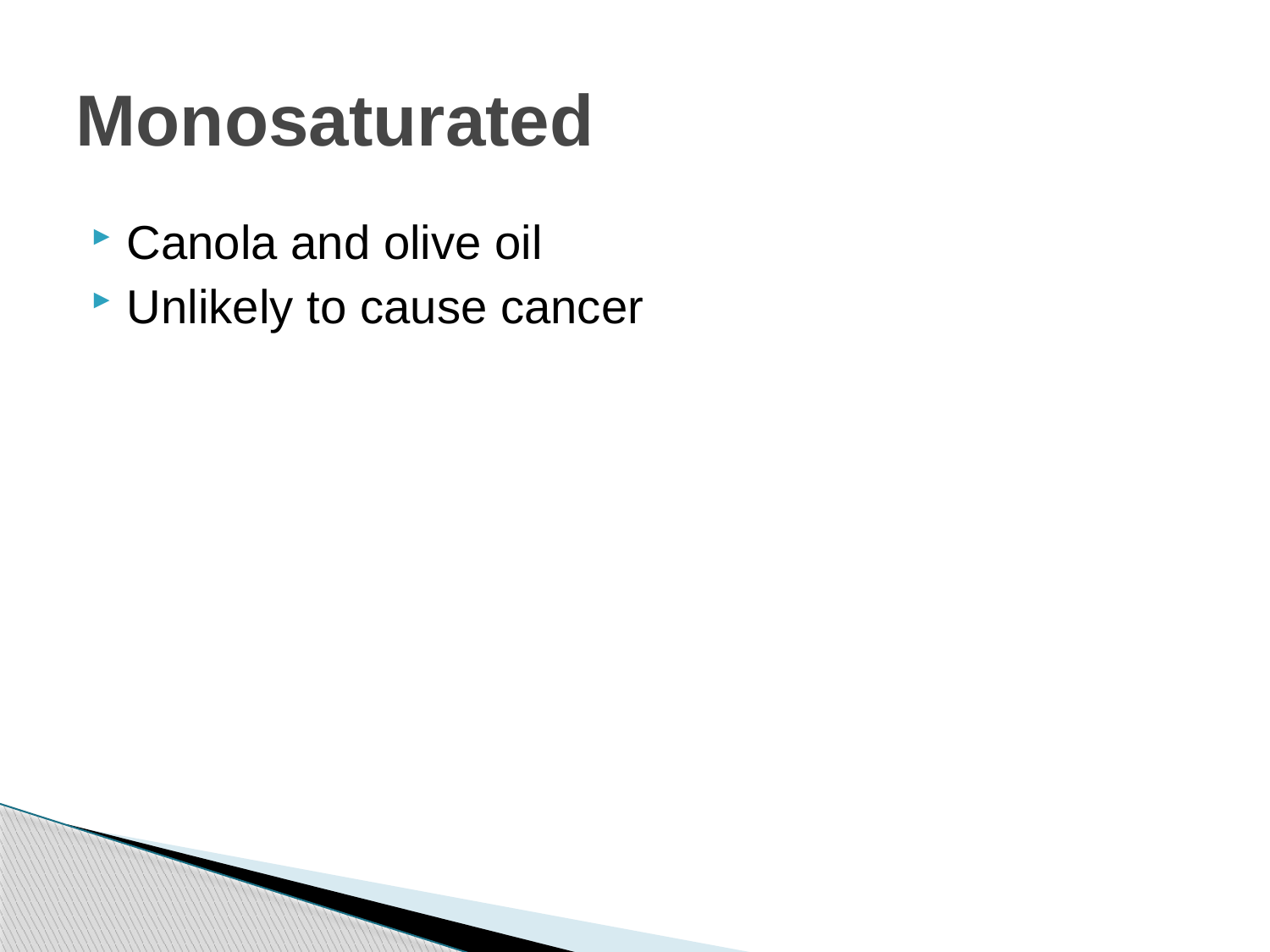

# Monosaturated
Canola and olive oil
Unlikely to cause cancer